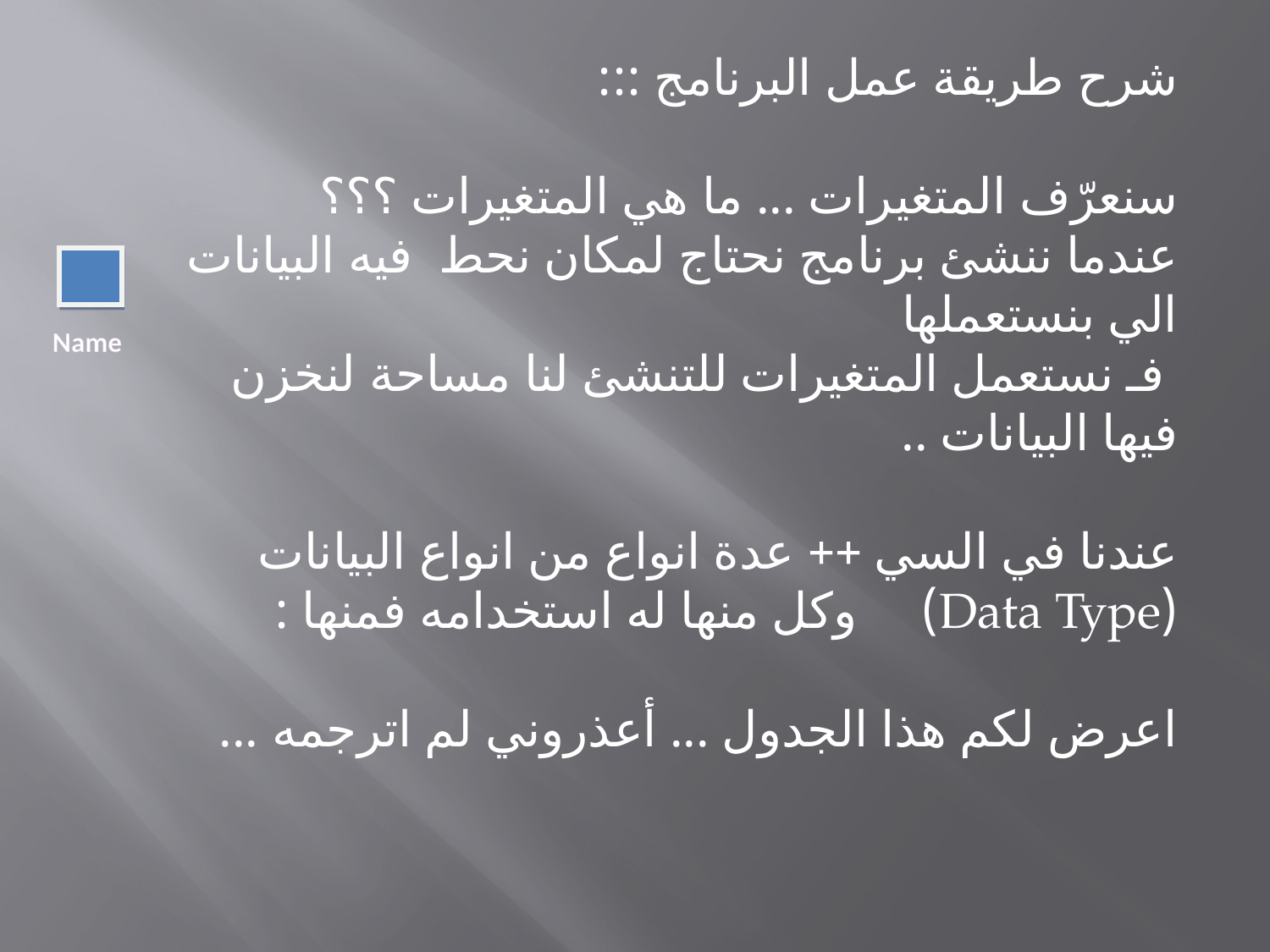

شرح طريقة عمل البرنامج :::

سنعرّف المتغيرات ... ما هي المتغيرات ؟؟؟
عندما ننشئ برنامج نحتاج لمكان نحط  فيه البيانات الي بنستعملها
 فـ نستعمل المتغيرات للتنشئ لنا مساحة لنخزن فيها البيانات ..

عندنا في السي ++ عدة انواع من انواع البيانات (Data Type)     وكل منها له استخدامه فمنها :

اعرض لكم هذا الجدول ... أعذروني لم اترجمه ...

Name